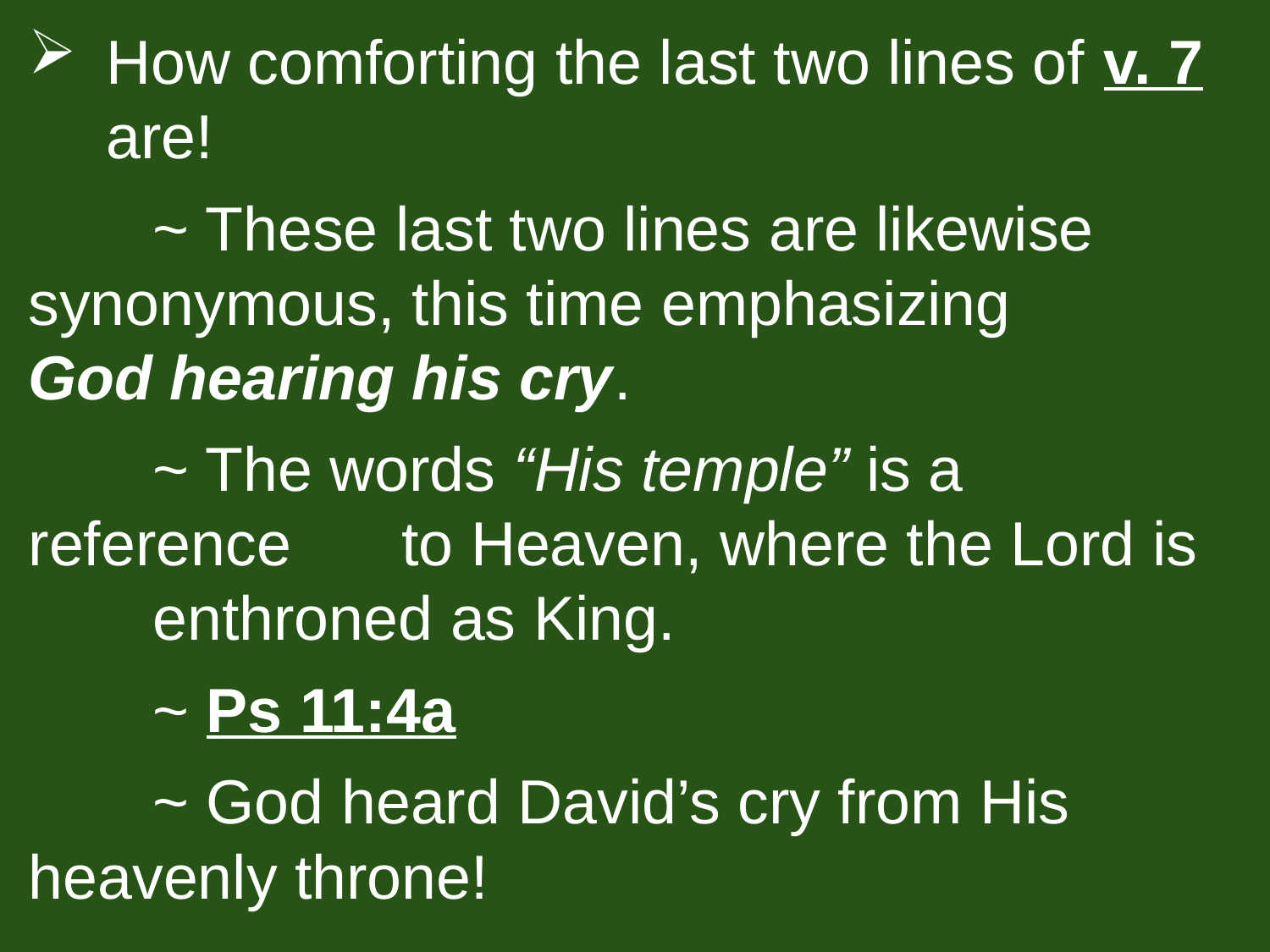

How comforting the last two lines of v. 7 are!
		~ These last two lines are likewise 						synonymous, this time emphasizing 					God hearing his cry.
		~ The words “His temple” is a reference 					to Heaven, where the Lord is 							enthroned as King.
		~ Ps 11:4a
		~ God heard David’s cry from His 						heavenly throne!